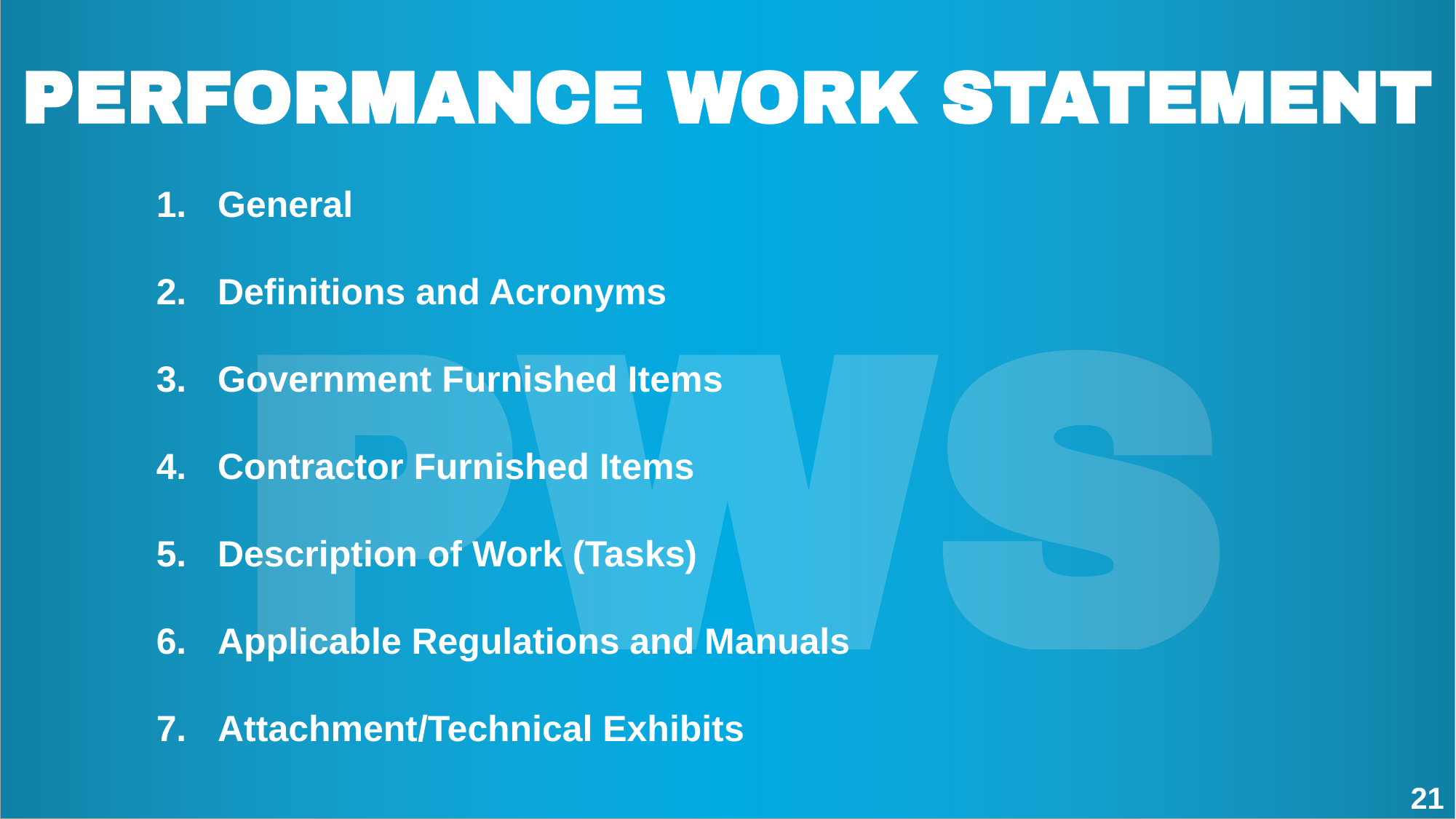

PERFORMANCE WORK STATEMENT
General
Definitions and Acronyms
Government Furnished Items
Contractor Furnished Items
Description of Work (Tasks)
Applicable Regulations and Manuals
Attachment/Technical Exhibits

PWS
21